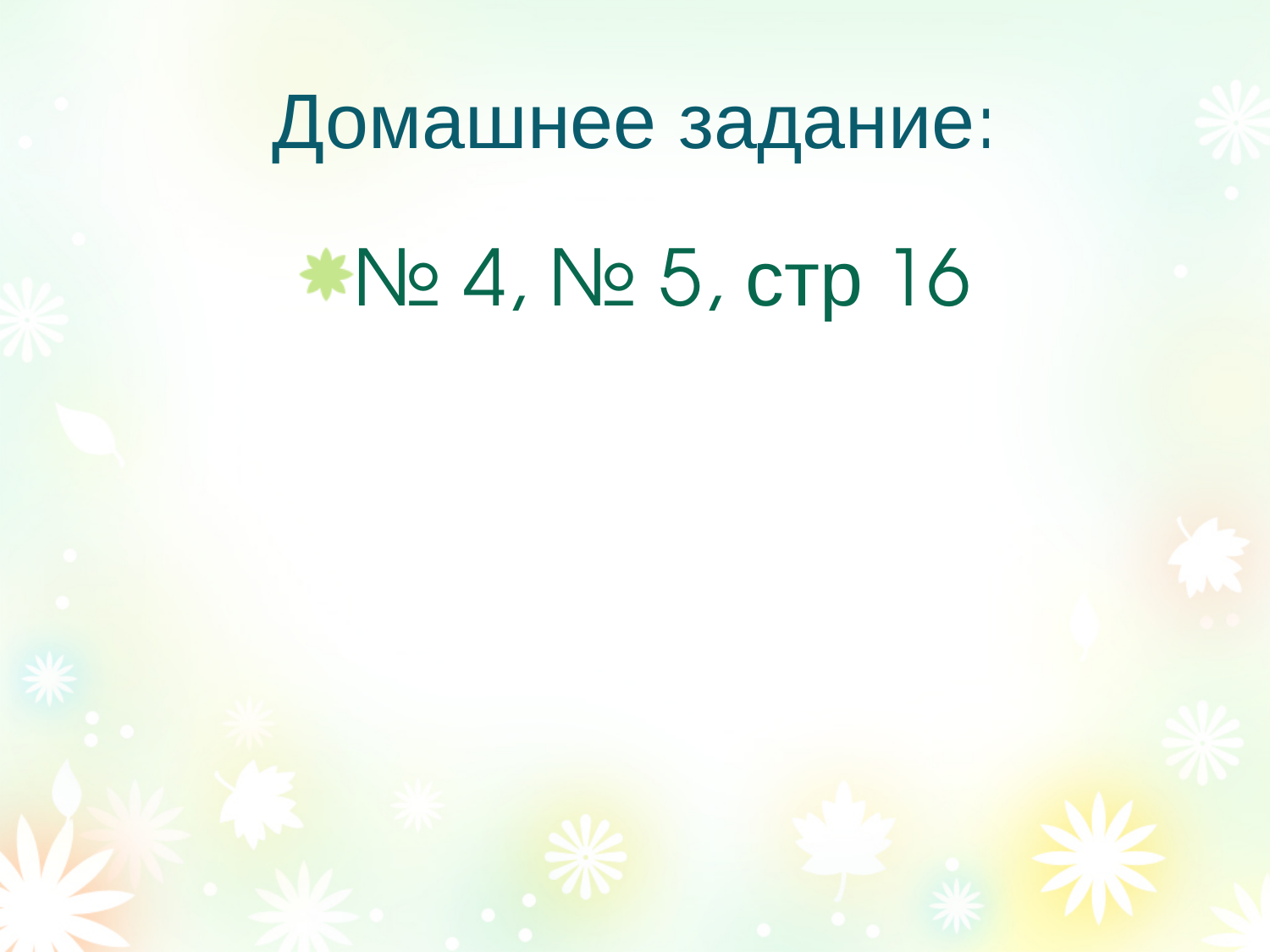

# Домашнее задание:
№ 4, № 5, стр 16